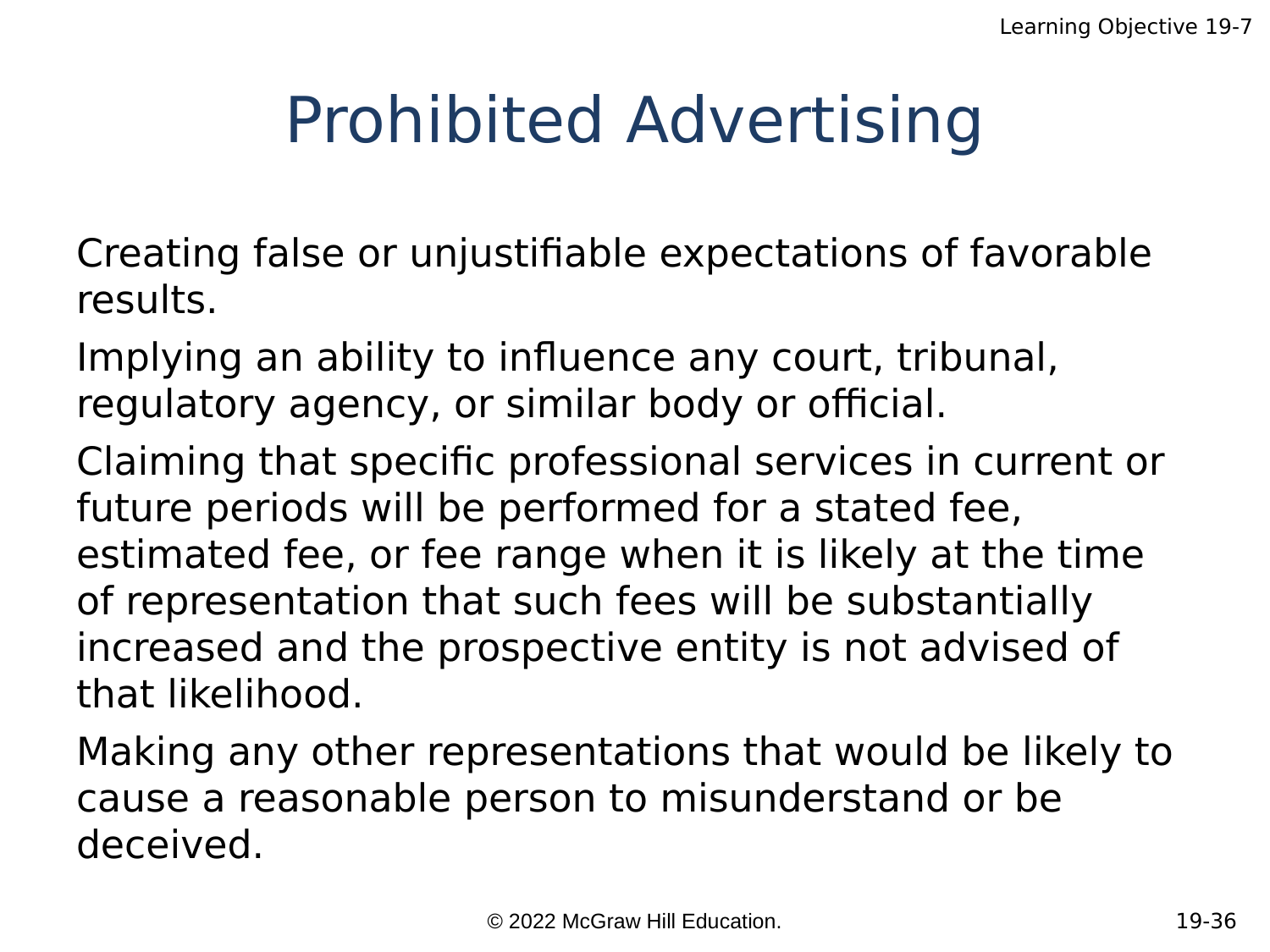

Learning Objective 19-7
# Prohibited Advertising
Creating false or unjustifiable expectations of favorable results.
Implying an ability to influence any court, tribunal, regulatory agency, or similar body or official.
Claiming that specific professional services in current or future periods will be performed for a stated fee, estimated fee, or fee range when it is likely at the time of representation that such fees will be substantially increased and the prospective entity is not advised of that likelihood.
Making any other representations that would be likely to cause a reasonable person to misunderstand or be deceived.